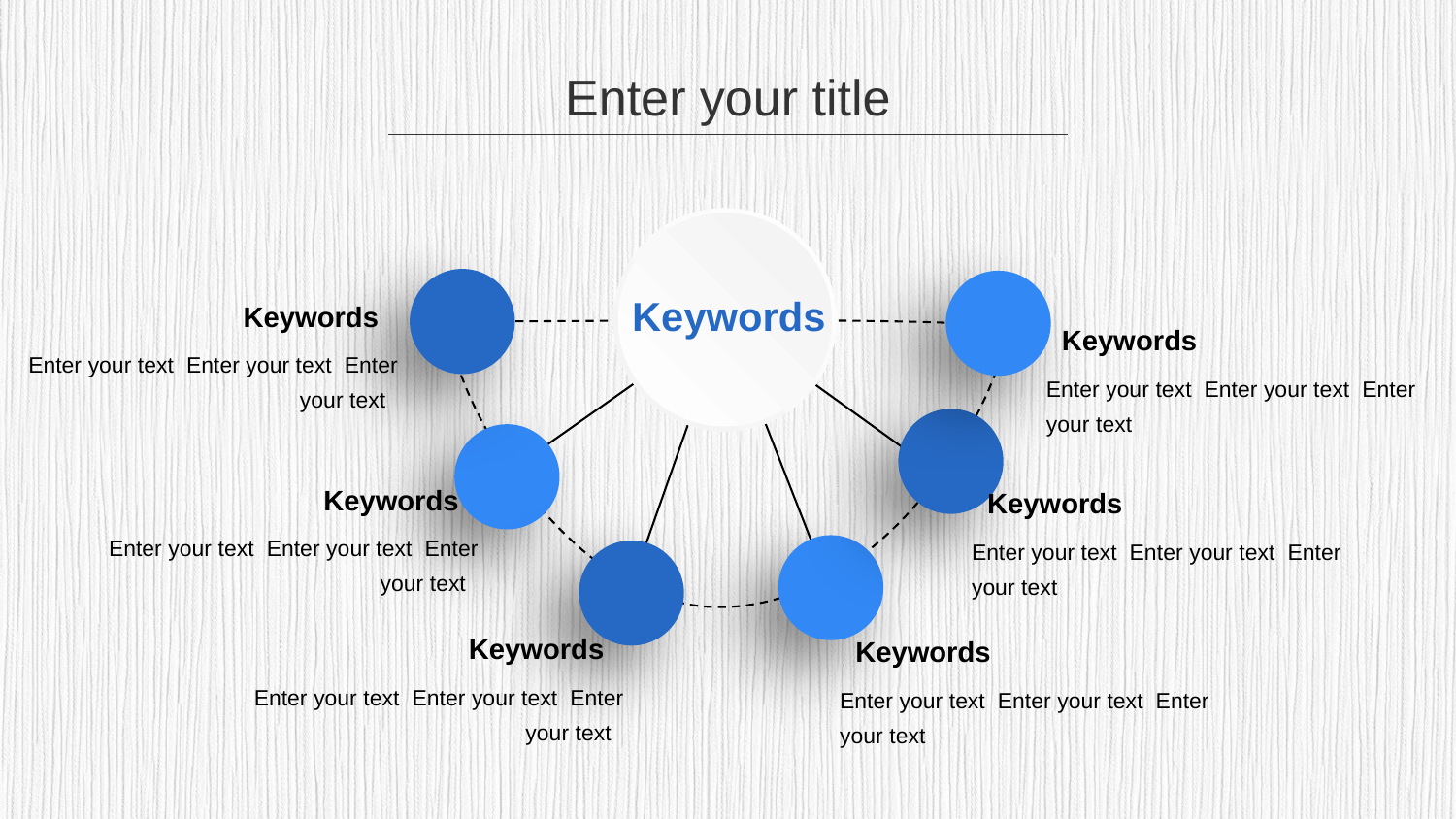

Enter your title

Keywords

Keywords
Keywords

Enter your text  Enter your text  Enter your text
Enter your text  Enter your text  Enter your text

Keywords
Keywords
Enter your text  Enter your text  Enter your text
Enter your text  Enter your text  Enter your text

Keywords
Keywords
Enter your text  Enter your text  Enter your text
Enter your text  Enter your text  Enter your text